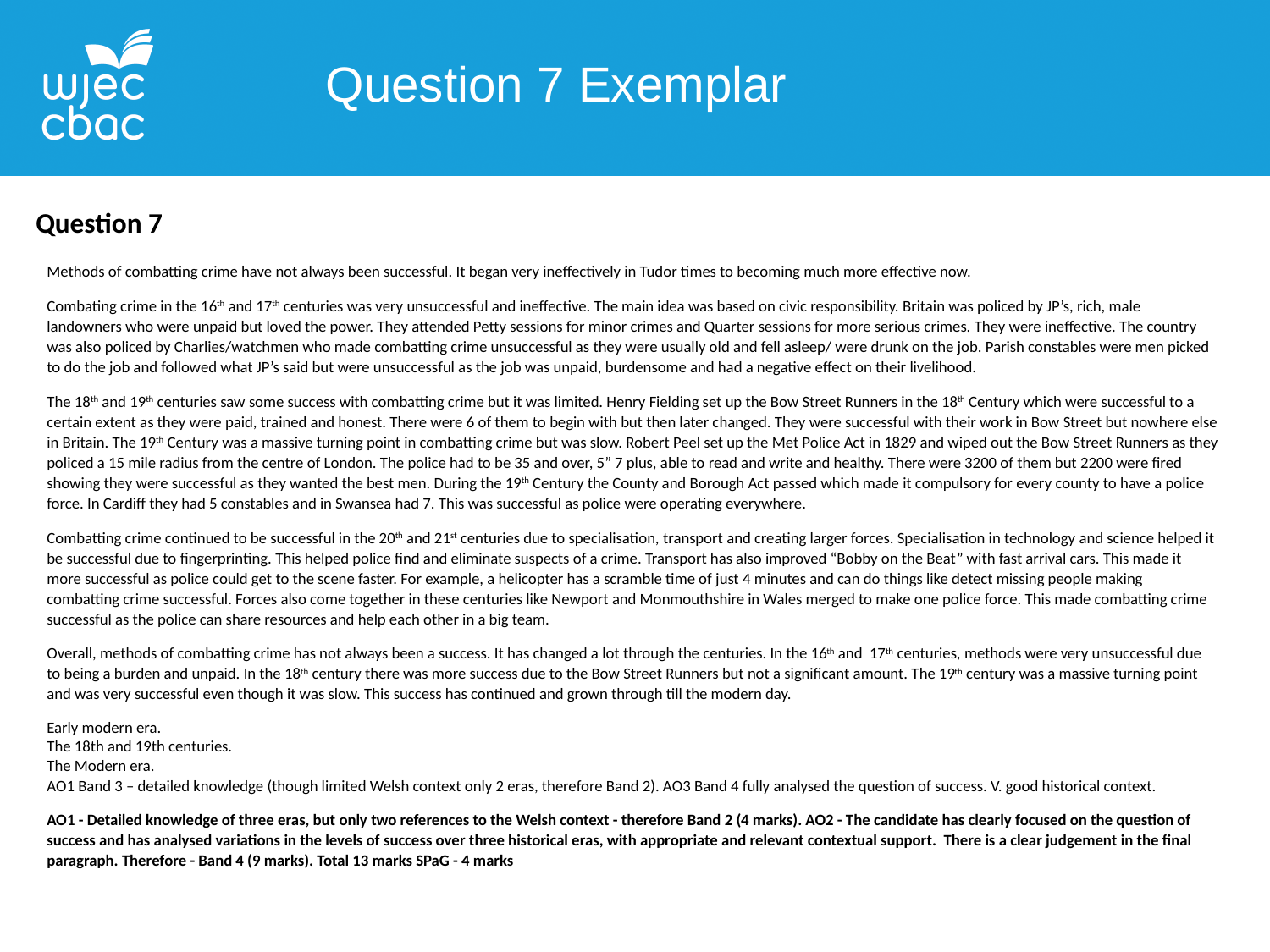

Question 7 Exemplar

Question 7

Methods of combatting crime have not always been successful. It began very ineffectively in Tudor times to becoming much more effective now.
Combating crime in the 16th and 17th centuries was very unsuccessful and ineffective. The main idea was based on civic responsibility. Britain was policed by JP’s, rich, male landowners who were unpaid but loved the power. They attended Petty sessions for minor crimes and Quarter sessions for more serious crimes. They were ineffective. The country was also policed by Charlies/watchmen who made combatting crime unsuccessful as they were usually old and fell asleep/ were drunk on the job. Parish constables were men picked to do the job and followed what JP’s said but were unsuccessful as the job was unpaid, burdensome and had a negative effect on their livelihood.
The 18th and 19th centuries saw some success with combatting crime but it was limited. Henry Fielding set up the Bow Street Runners in the 18th Century which were successful to a certain extent as they were paid, trained and honest. There were 6 of them to begin with but then later changed. They were successful with their work in Bow Street but nowhere else in Britain. The 19th Century was a massive turning point in combatting crime but was slow. Robert Peel set up the Met Police Act in 1829 and wiped out the Bow Street Runners as they policed a 15 mile radius from the centre of London. The police had to be 35 and over, 5” 7 plus, able to read and write and healthy. There were 3200 of them but 2200 were fired showing they were successful as they wanted the best men. During the 19th Century the County and Borough Act passed which made it compulsory for every county to have a police force. In Cardiff they had 5 constables and in Swansea had 7. This was successful as police were operating everywhere.
Combatting crime continued to be successful in the 20th and 21st centuries due to specialisation, transport and creating larger forces. Specialisation in technology and science helped it be successful due to fingerprinting. This helped police find and eliminate suspects of a crime. Transport has also improved “Bobby on the Beat” with fast arrival cars. This made it more successful as police could get to the scene faster. For example, a helicopter has a scramble time of just 4 minutes and can do things like detect missing people making combatting crime successful. Forces also come together in these centuries like Newport and Monmouthshire in Wales merged to make one police force. This made combatting crime successful as the police can share resources and help each other in a big team.
Overall, methods of combatting crime has not always been a success. It has changed a lot through the centuries. In the 16th and  17th centuries, methods were very unsuccessful due to being a burden and unpaid. In the 18th century there was more success due to the Bow Street Runners but not a significant amount. The 19th century was a massive turning point and was very successful even though it was slow. This success has continued and grown through till the modern day.
Early modern era.
The 18th and 19th centuries.
The Modern era.
AO1 Band 3 – detailed knowledge (though limited Welsh context only 2 eras, therefore Band 2). AO3 Band 4 fully analysed the question of success. V. good historical context.
AO1 - Detailed knowledge of three eras, but only two references to the Welsh context - therefore Band 2 (4 marks). AO2 - The candidate has clearly focused on the question of success and has analysed variations in the levels of success over three historical eras, with appropriate and relevant contextual support.  There is a clear judgement in the final paragraph. Therefore - Band 4 (9 marks). Total 13 marks SPaG - 4 marks